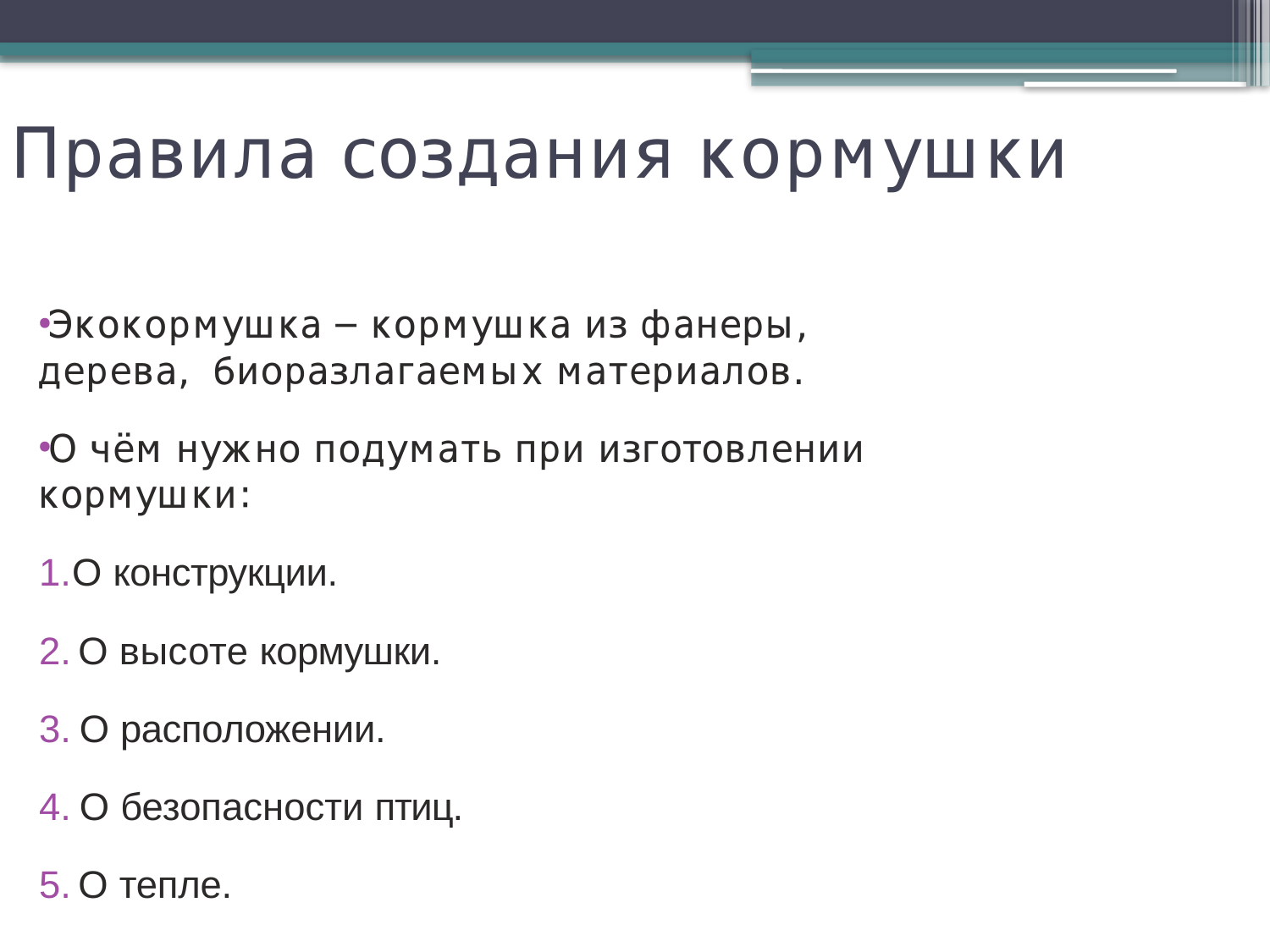

# Правила создания кормушки

Экокормушка – кормушка из фанеры, дерева,  биоразлагаемых материалов.
О чём нужно подумать при изготовлении кормушки:
О конструкции.
О высоте кормушки.
О расположении.
О безопасности птиц.
О тепле.